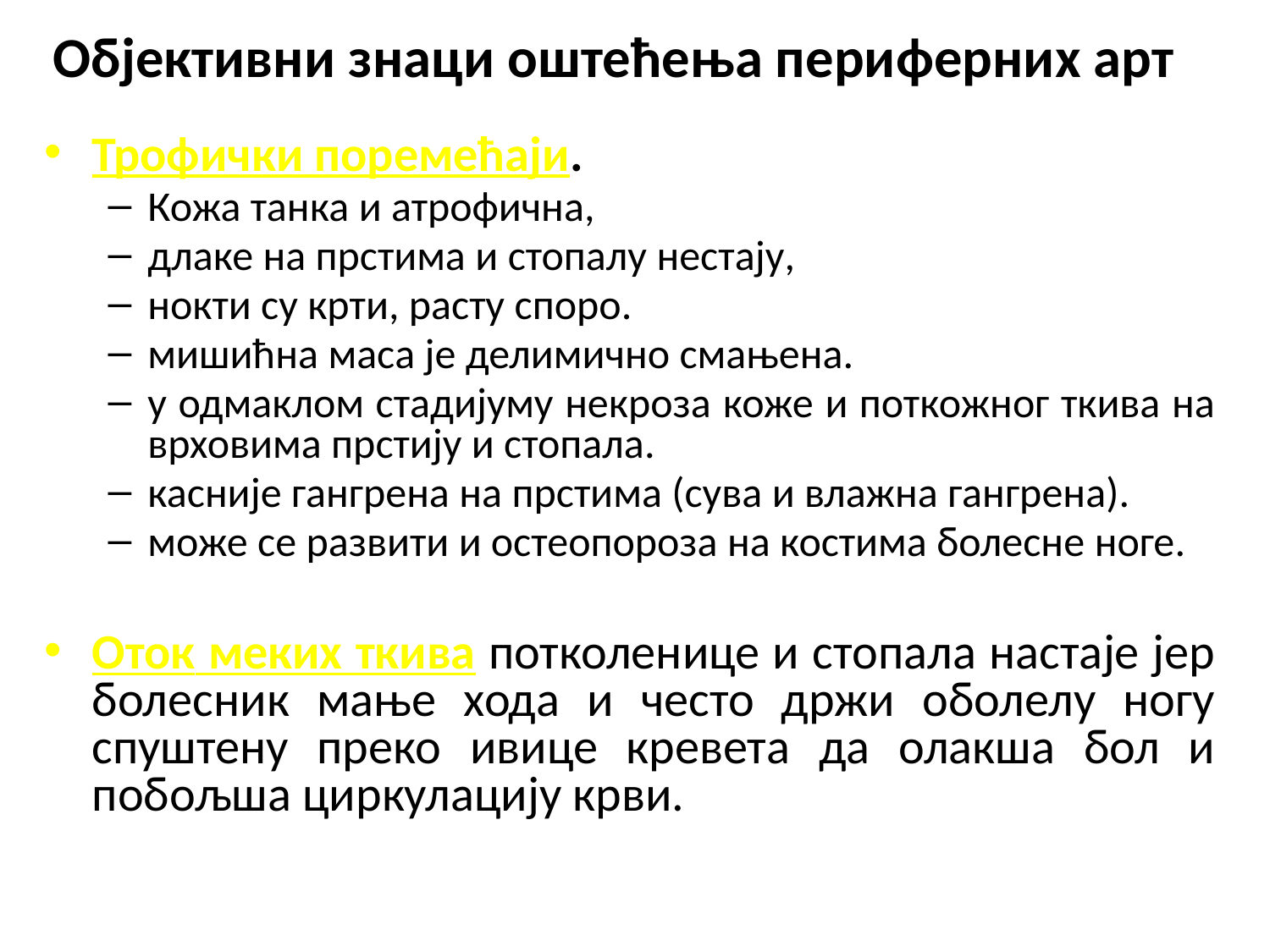

# Објективни знаци оштећења периферних арт
Трофички поремећаји.
Кожа танка и атрофична,
длаке на прстима и стопалу нестају,
нокти су крти, расту споро.
мишићна маса је делимично смањена.
у одмаклом стадијуму некроза коже и поткожног ткива на врховима прстију и стопала.
касније гангрена на прстима (сува и влажна гангрена).
може се развити и остеопороза на костима болесне ноге.

Оток меких ткива потколенице и стопала настаје јер болесник мање хода и често држи оболелу ногу спуштену преко ивице кревета да олакша бол и побољша циркулацију крви.